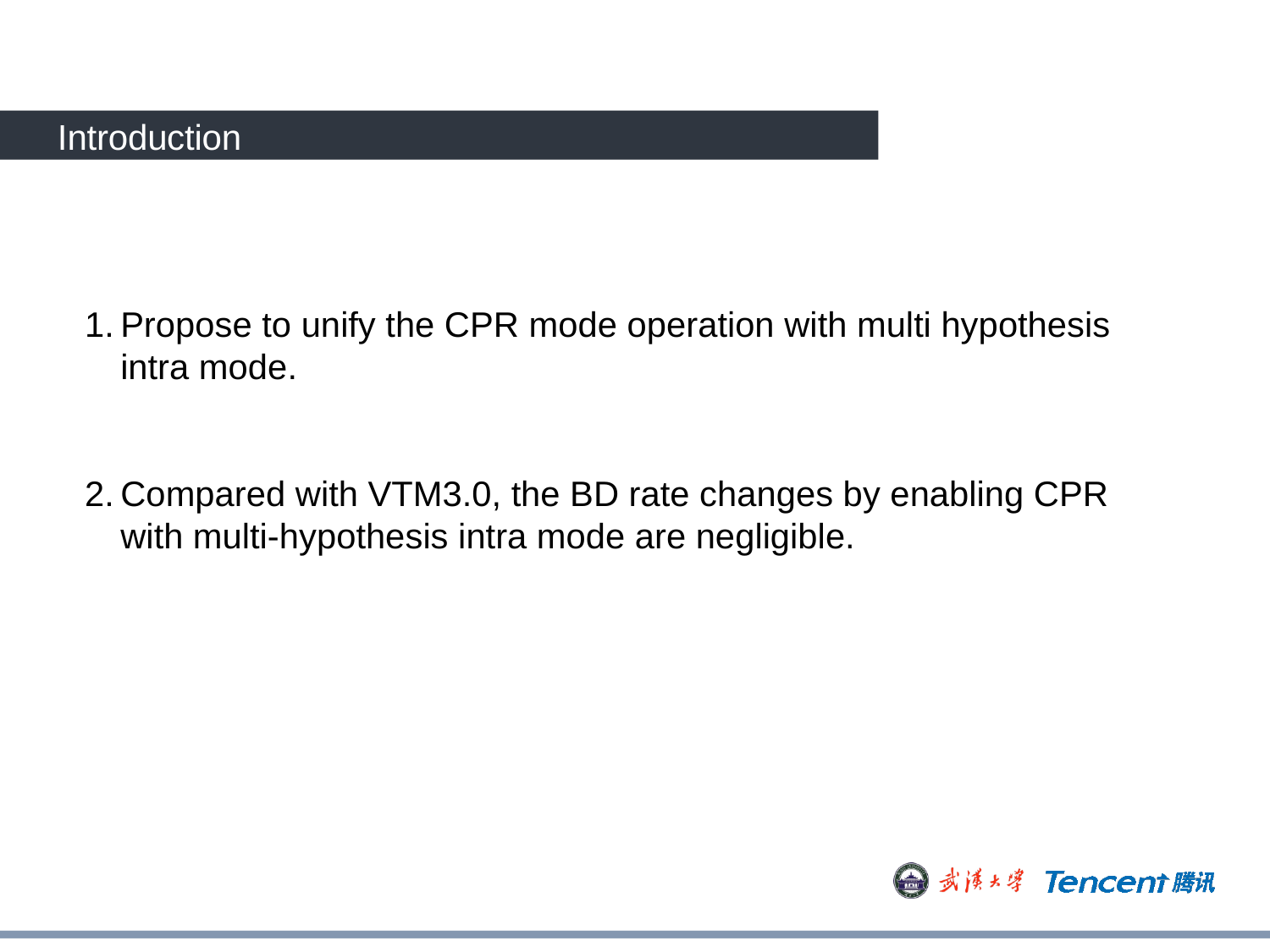

# Introduction

Propose to unify the CPR mode operation with multi hypothesis intra mode.

Compared with VTM3.0, the BD rate changes by enabling CPR with multi-hypothesis intra mode are negligible.